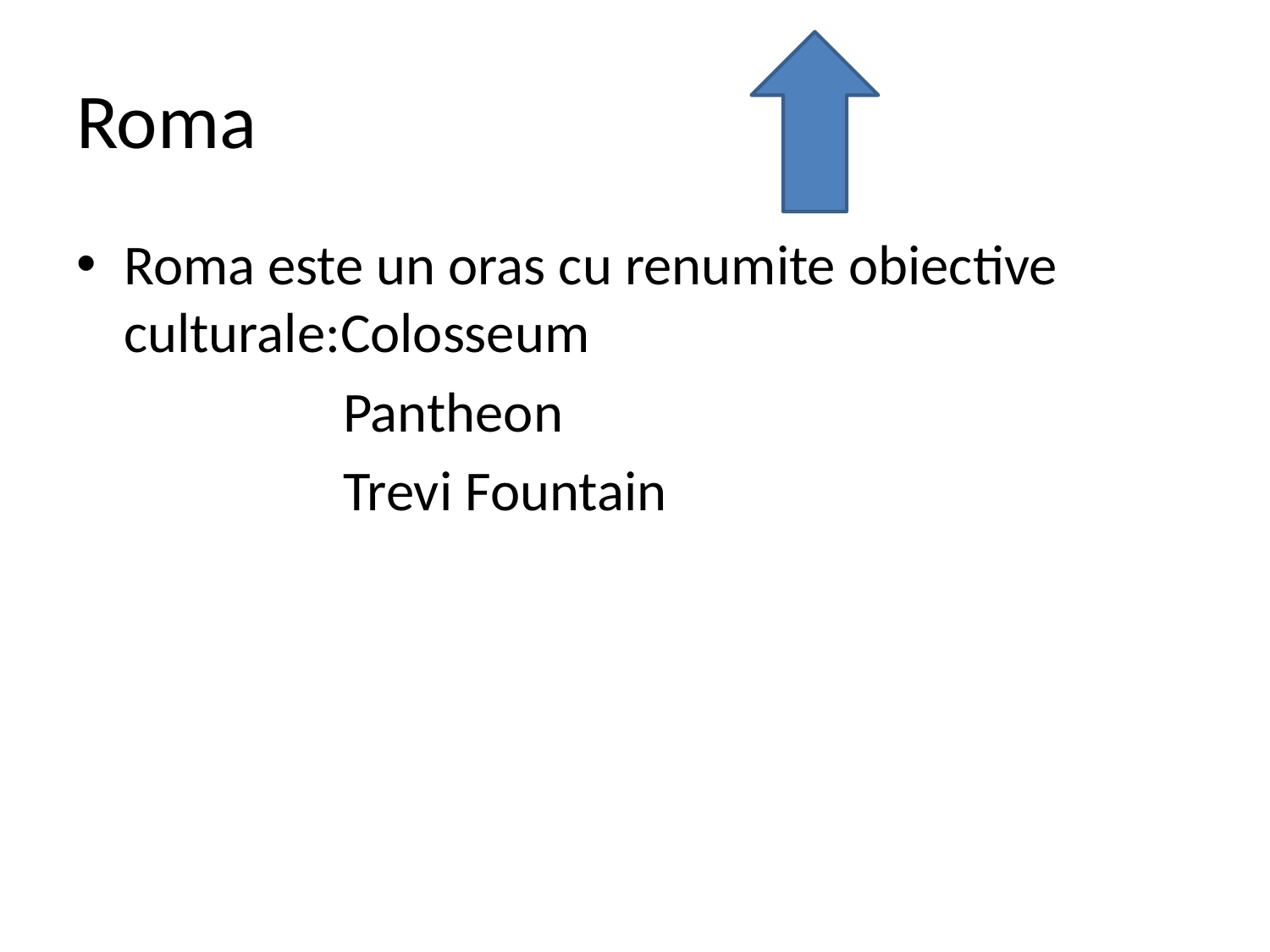

# Roma
Roma este un oras cu renumite obiective culturale:Colosseum
                     Pantheon
                     Trevi Fountain